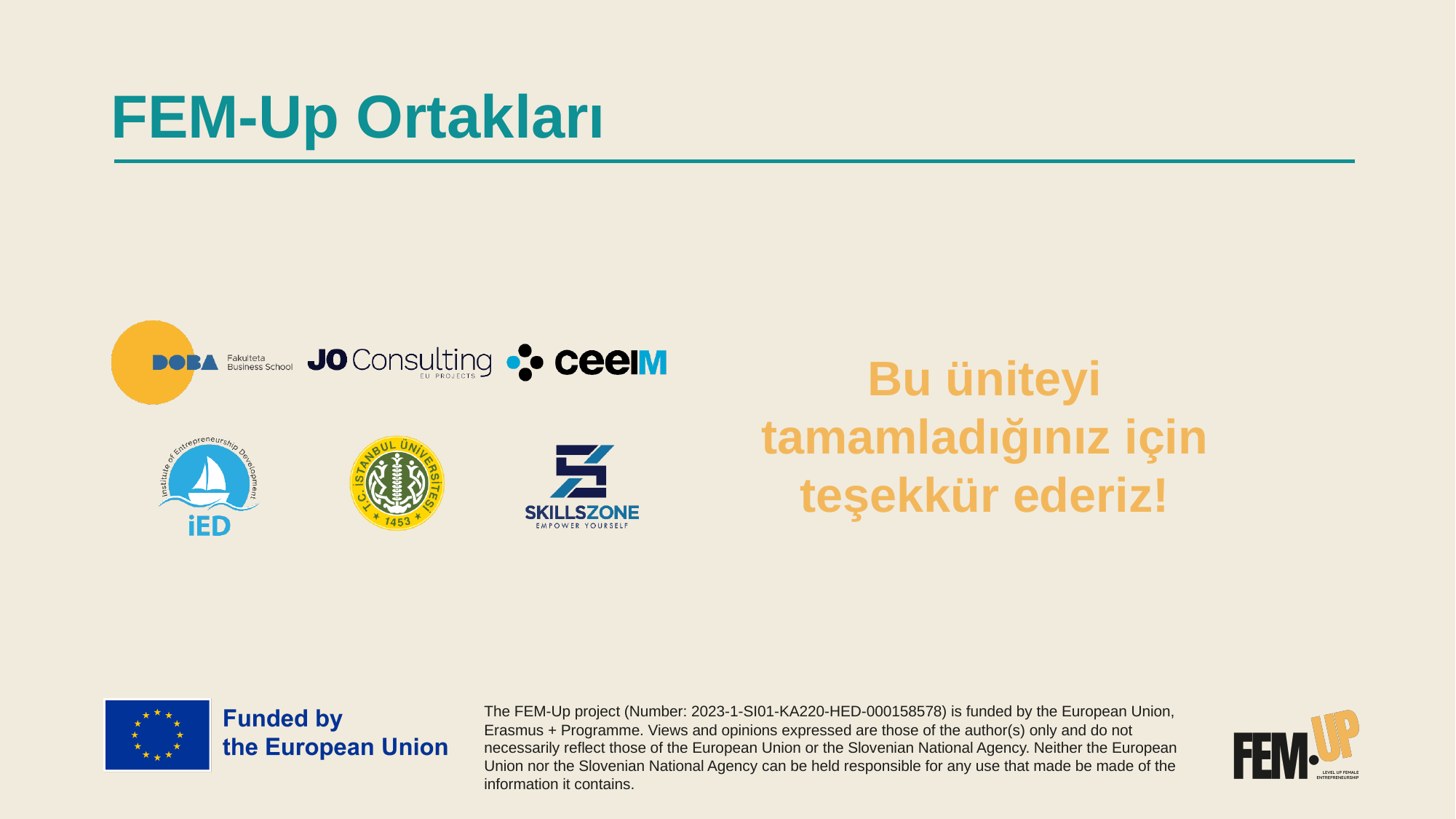

# FEM-Up Ortakları
Bu üniteyi tamamladığınız için teşekkür ederiz!